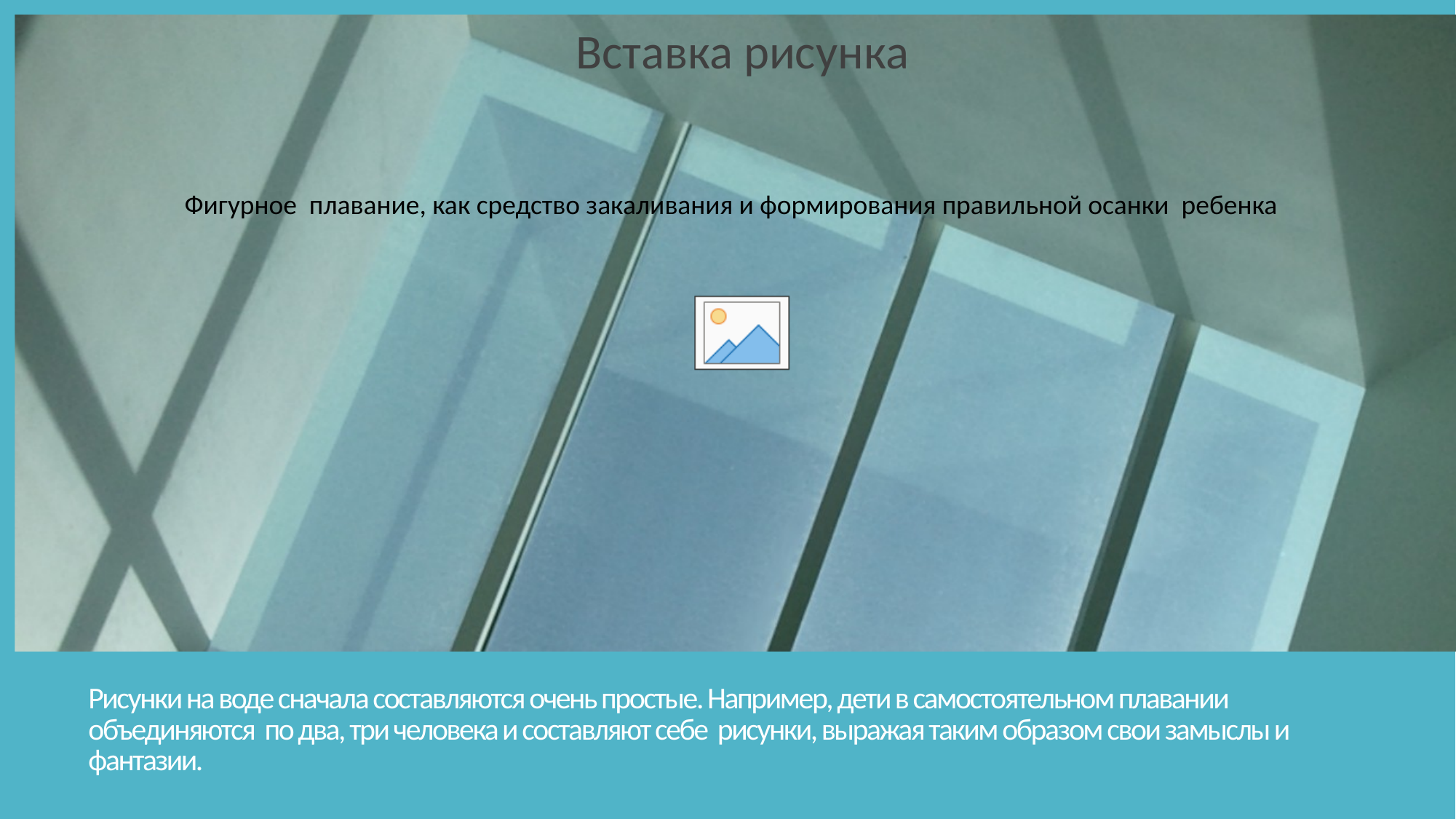

Фигурное  плавание, как средство закаливания и формирования правильной осанки  ребенка
# Рисунки на воде сначала составляются очень простые. Например, дети в самостоятельном плавании объединяются  по два, три человека и составляют себе  рисунки, выражая таким образом свои замыслы и фантазии.